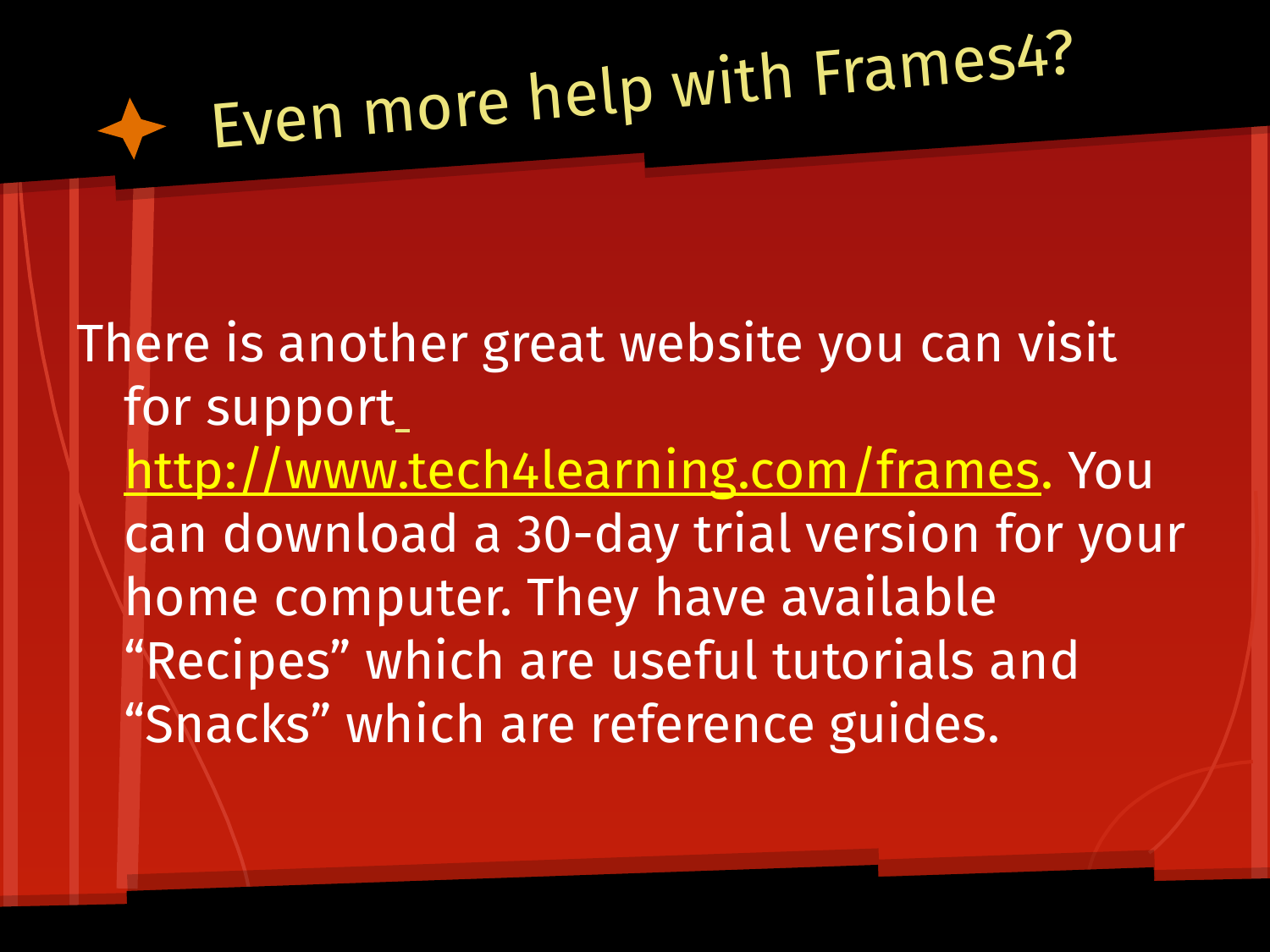

# Even more help with Frames4?

There is another great website you can visit for support http://www.tech4learning.com/frames. You can download a 30-day trial version for your home computer. They have available “Recipes” which are useful tutorials and “Snacks” which are reference guides.